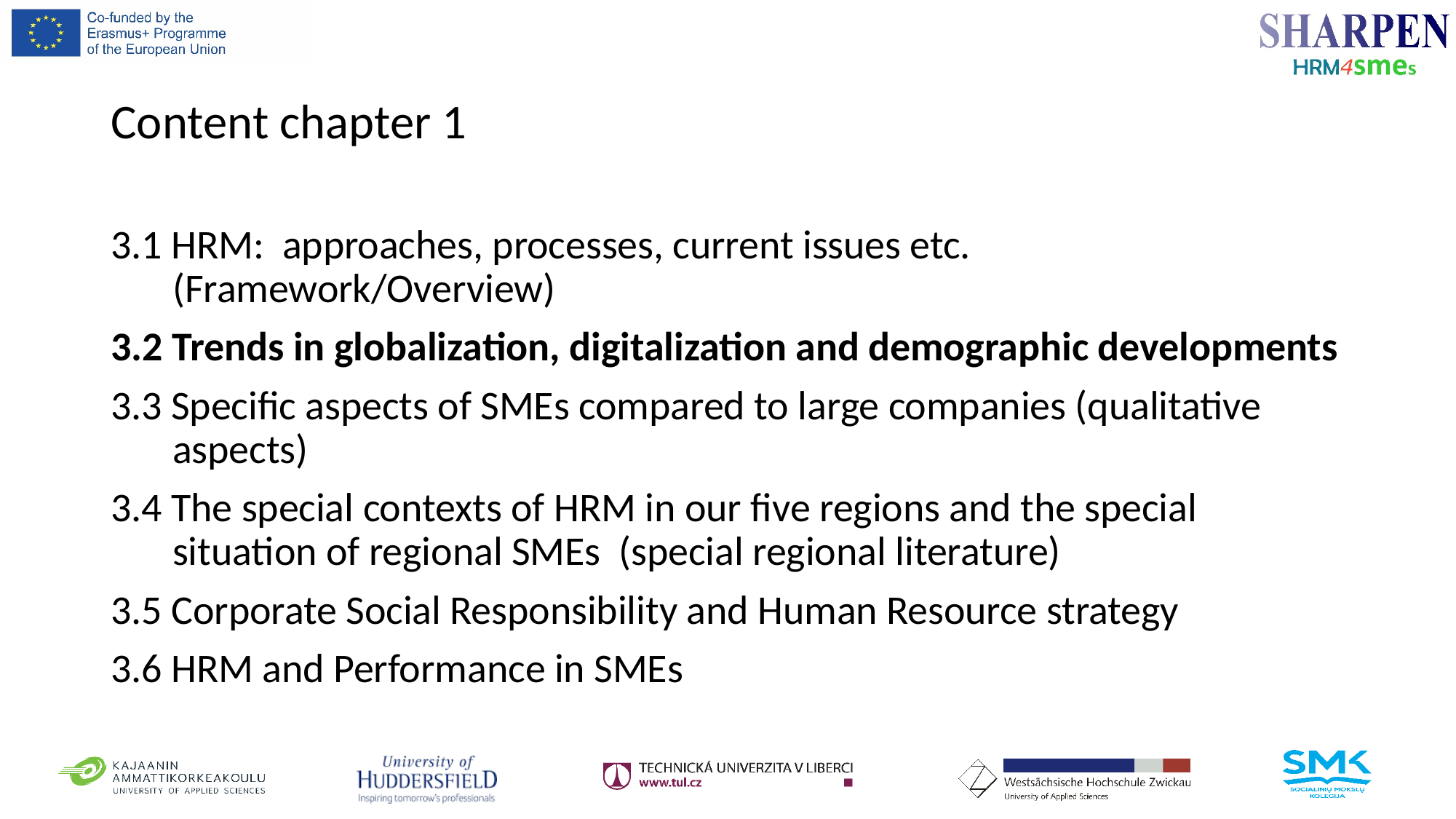

# Content chapter 1
3.1 HRM:  approaches, processes, current issues etc. (Framework/Overview)
3.2 Trends in globalization, digitalization and demographic developments
3.3 Specific aspects of SMEs compared to large companies (qualitative aspects)
3.4 The special contexts of HRM in our five regions and the special situation of regional SMEs  (special regional literature)
3.5 Corporate Social Responsibility and Human Resource strategy
3.6 HRM and Performance in SMEs